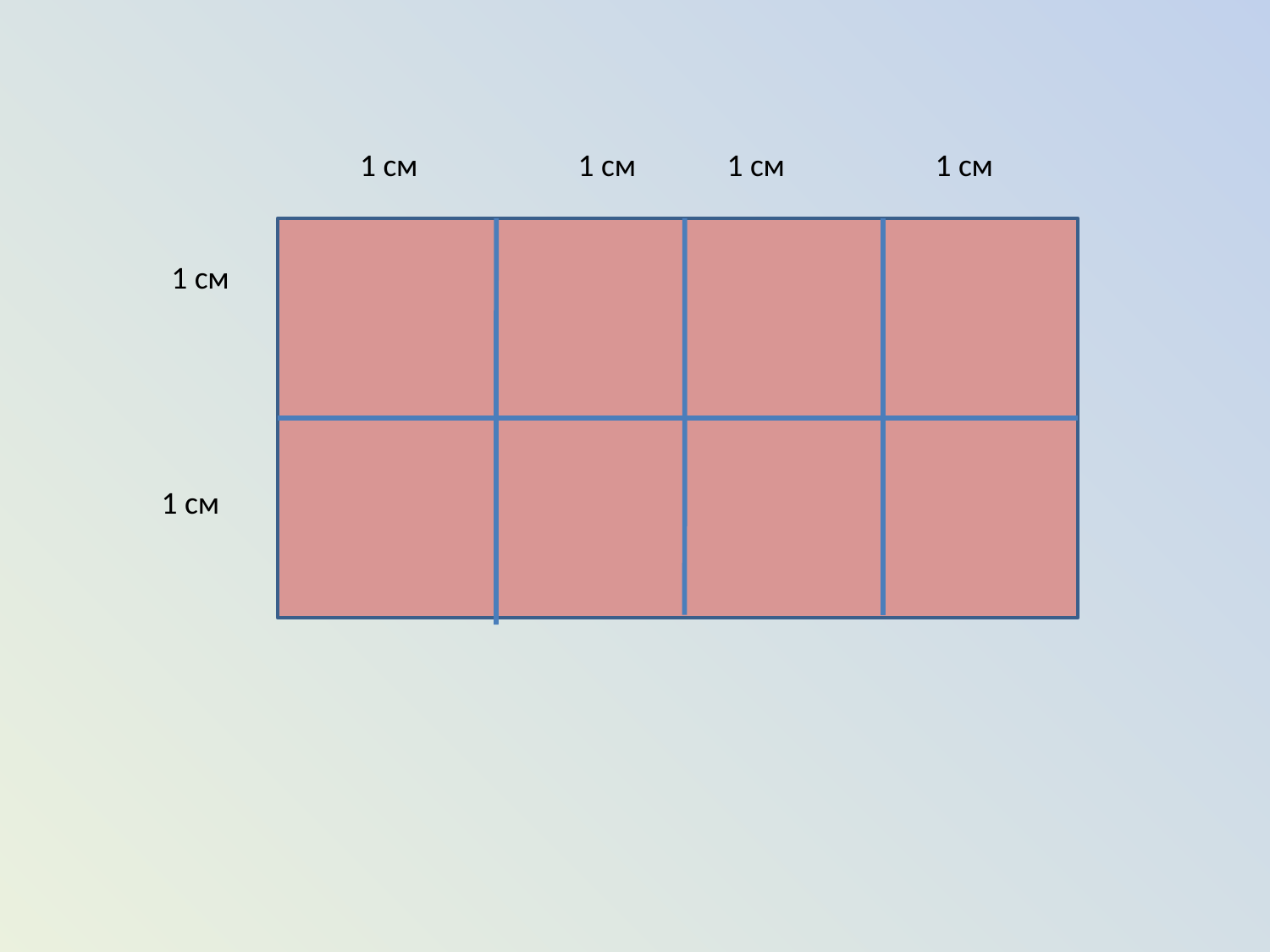

1 см
1 см
1 см
1 см

1 см
1 см